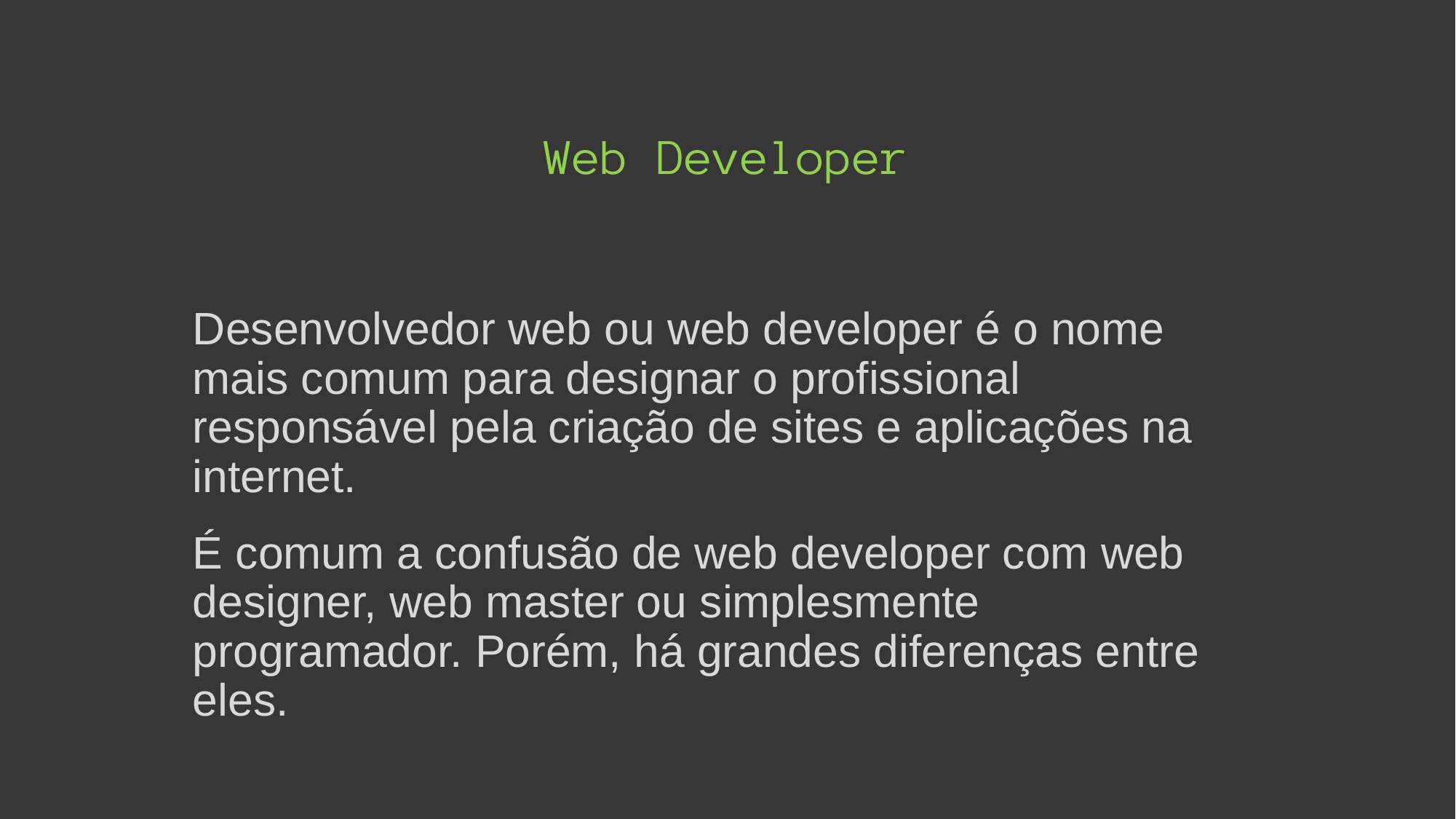

# Web Developer

Desenvolvedor web ou web developer é o nome mais comum para designar o profissional responsável pela criação de sites e aplicações na internet.
É comum a confusão de web developer com web designer, web master ou simplesmente programador. Porém, há grandes diferenças entre eles.